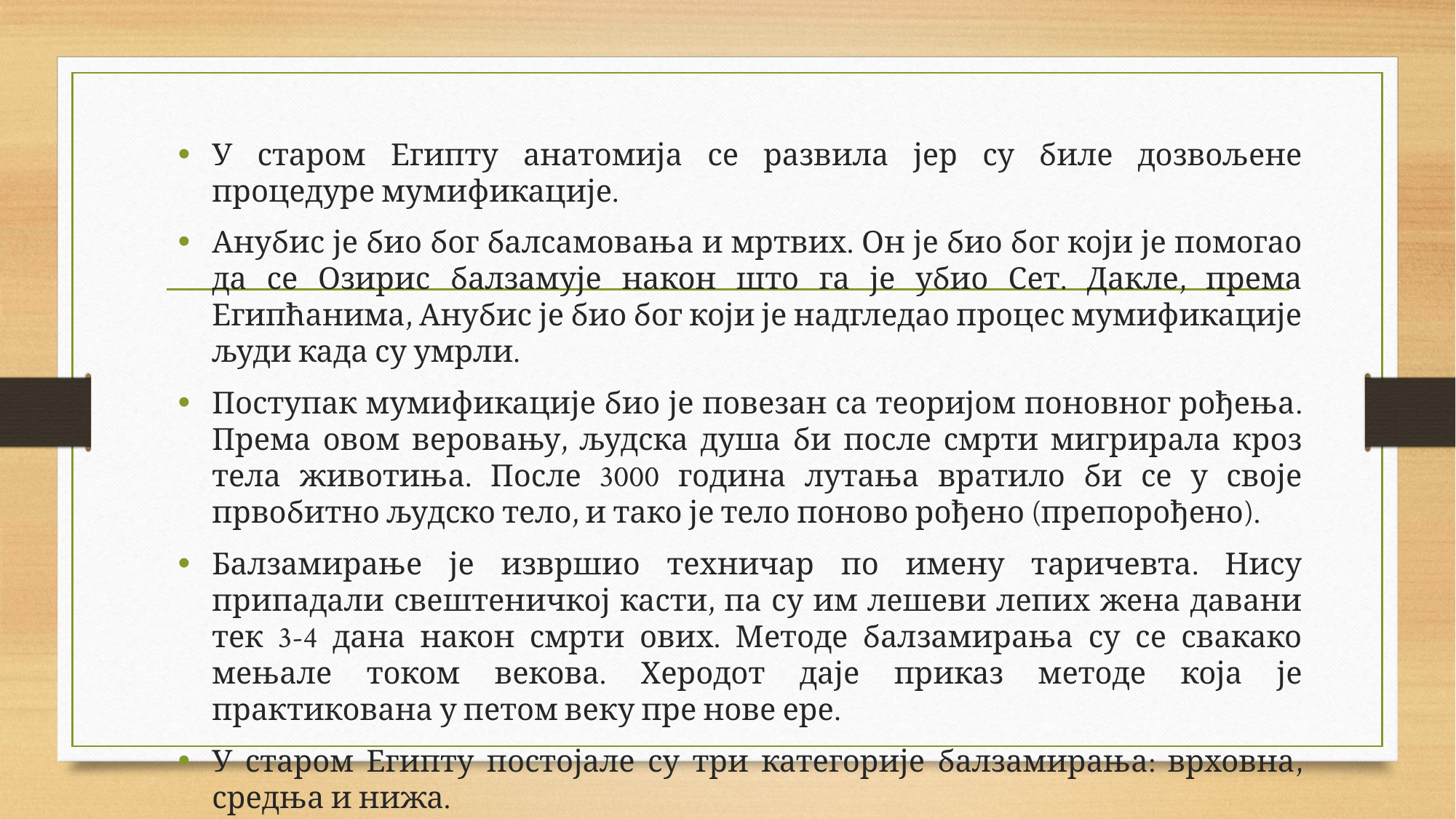

У старом Египту анатомија се развила јер су биле дозвољене процедуре мумификације.
Анубис је био бог балсамовања и мртвих. Он је био бог који је помогао да се Озирис балзамује након што га је убио Сет. Дакле, према Египћанима, Анубис је био бог који је надгледао процес мумификације људи када су умрли.
Поступак мумификације био је повезан са теоријом поновног рођења. Према овом веровању, људска душа би после смрти мигрирала кроз тела животиња. После 3000 година лутања вратило би се у своје првобитно људско тело, и тако је тело поново рођено (препорођено).
Балзамирање је извршио техничар по имену таричевта. Нису припадали свештеничкој касти, па су им лешеви лепих жена давани тек 3-4 дана након смрти ових. Методе балзамирања су се свакако мењале током векова. Херодот даје приказ методе која је практикована у петом веку пре нове ере.
У старом Египту постојале су три категорије балзамирања: врховна, средња и нижа.